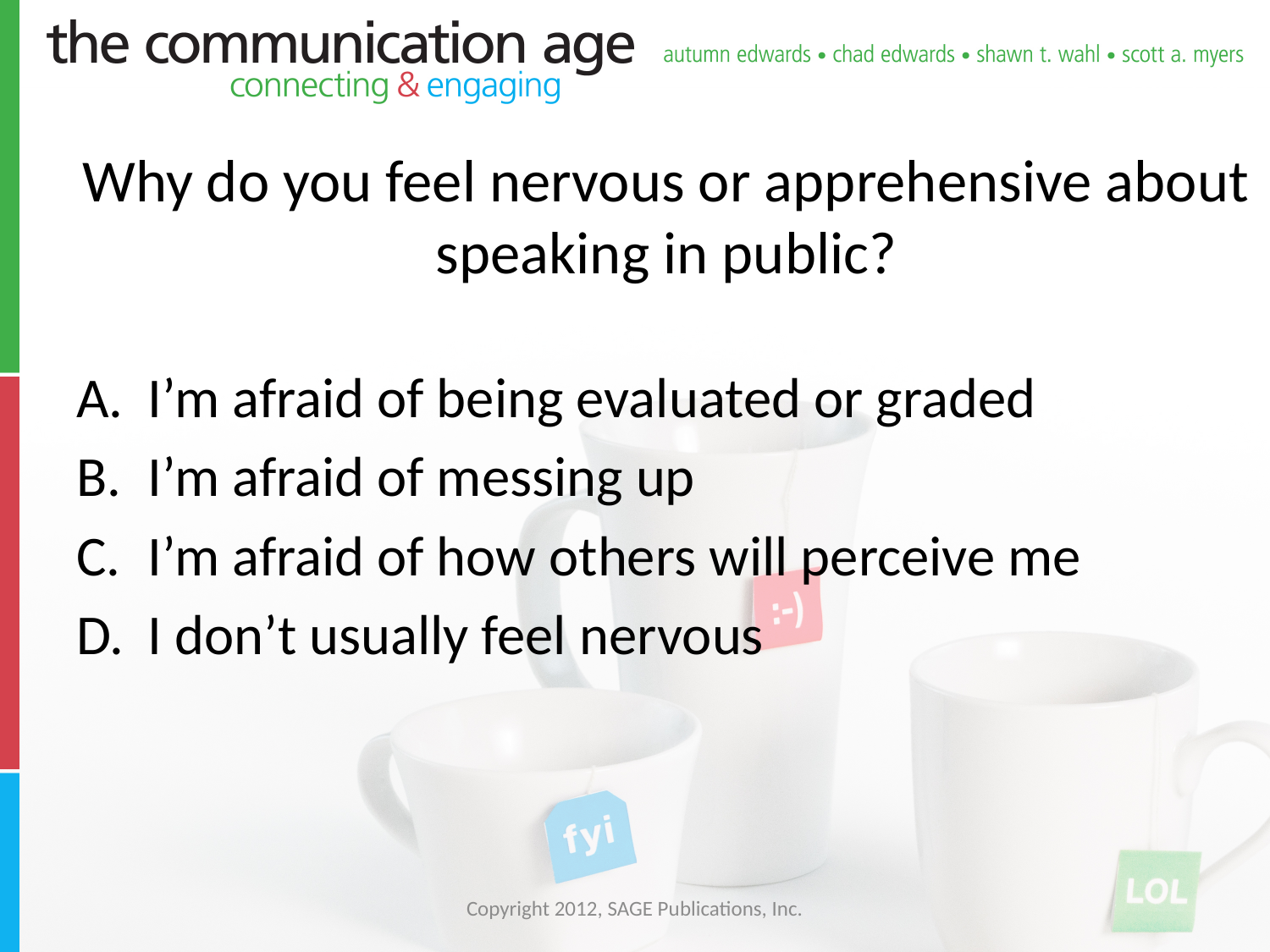

# Why do you feel nervous or apprehensive about speaking in public?
I’m afraid of being evaluated or graded
I’m afraid of messing up
I’m afraid of how others will perceive me
I don’t usually feel nervous

Copyright 2012, SAGE Publications, Inc.